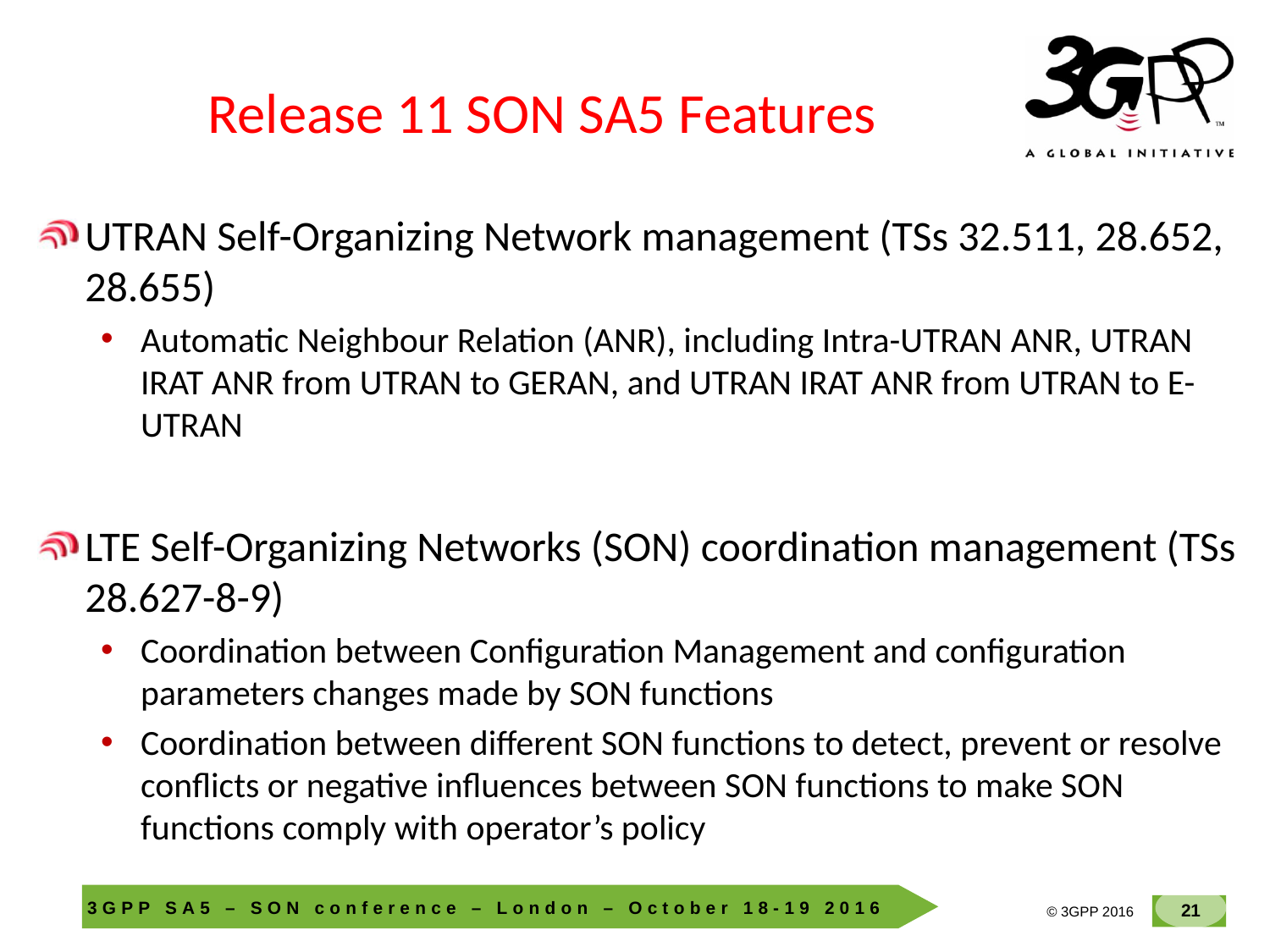

# Release 11 SON SA5 Features
UTRAN Self-Organizing Network management (TSs 32.511, 28.652, 28.655)
Automatic Neighbour Relation (ANR), including Intra-UTRAN ANR, UTRAN IRAT ANR from UTRAN to GERAN, and UTRAN IRAT ANR from UTRAN to E-UTRAN

LTE Self-Organizing Networks (SON) coordination management (TSs 28.627-8-9)
Coordination between Configuration Management and configuration parameters changes made by SON functions
Coordination between different SON functions to detect, prevent or resolve conflicts or negative influences between SON functions to make SON functions comply with operator’s policy